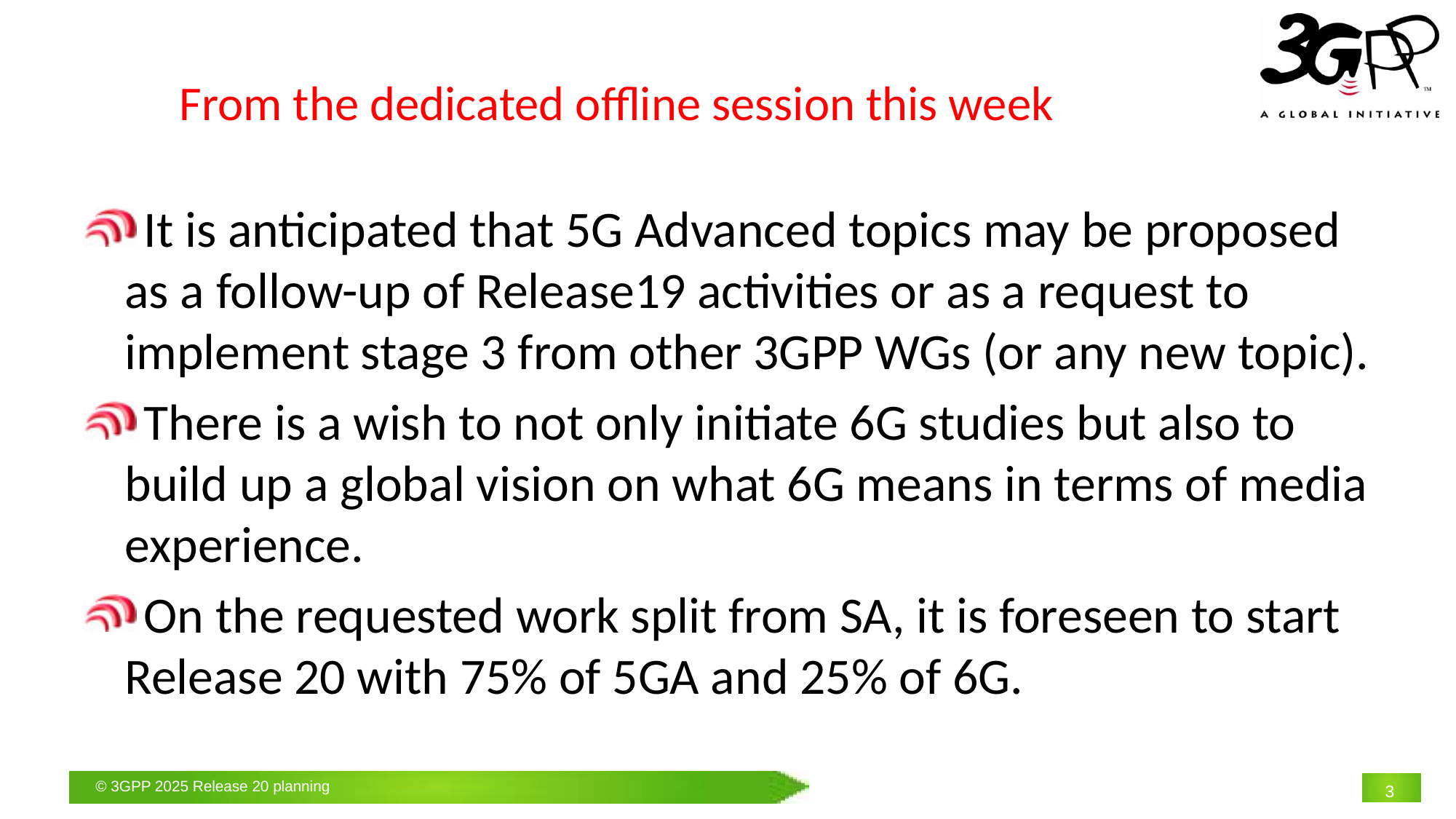

# From the dedicated offline session this week
 It is anticipated that 5G Advanced topics may be proposed as a follow-up of Release19 activities or as a request to implement stage 3 from other 3GPP WGs (or any new topic).
 There is a wish to not only initiate 6G studies but also to build up a global vision on what 6G means in terms of media experience.
 On the requested work split from SA, it is foreseen to start Release 20 with 75% of 5GA and 25% of 6G.

3